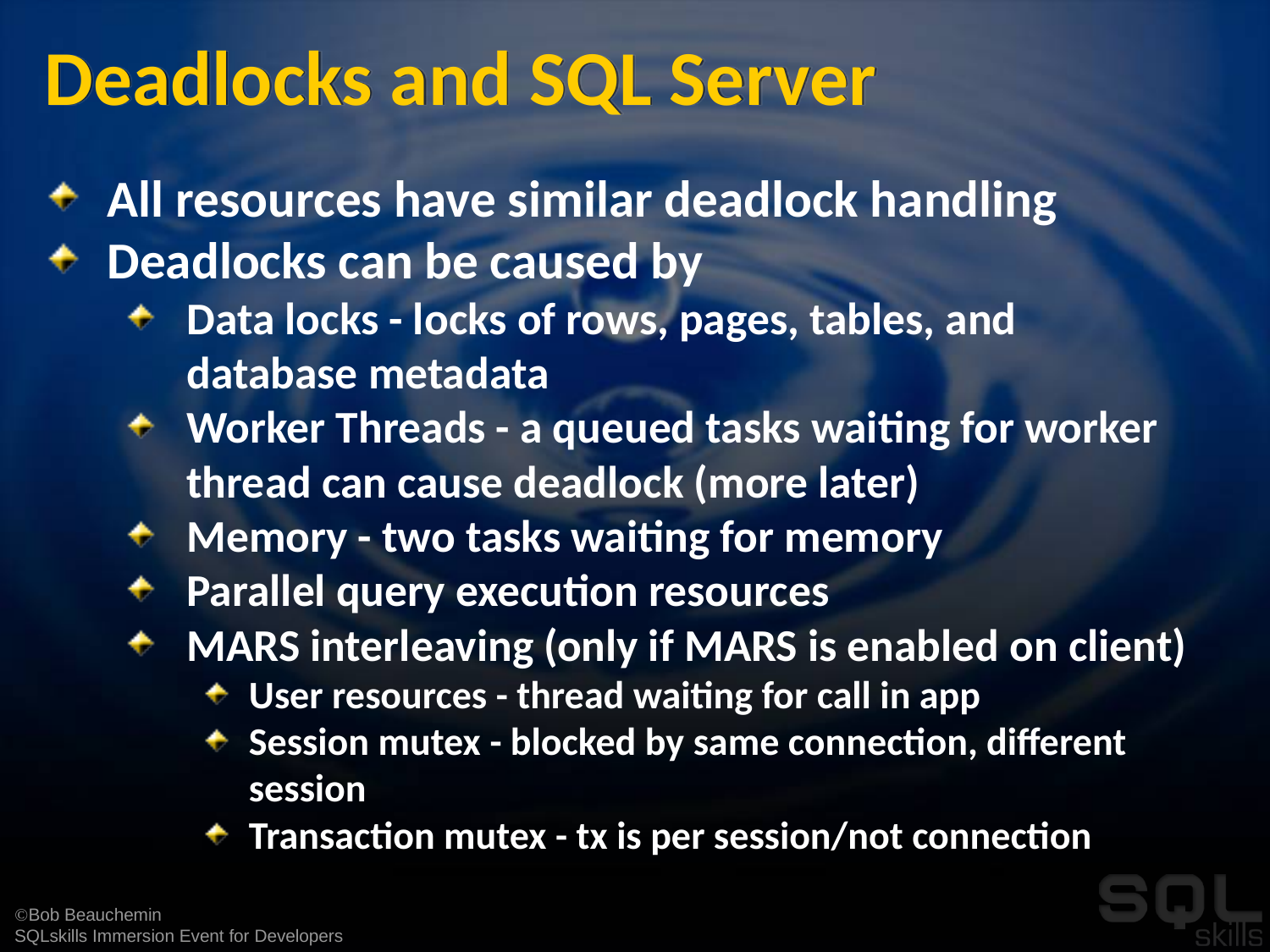

# Deadlocks and SQL Server
All resources have similar deadlock handling
Deadlocks can be caused by
Data locks - locks of rows, pages, tables, and database metadata
Worker Threads - a queued tasks waiting for worker thread can cause deadlock (more later)
Memory - two tasks waiting for memory
Parallel query execution resources
MARS interleaving (only if MARS is enabled on client)
User resources - thread waiting for call in app
Session mutex - blocked by same connection, different session
Transaction mutex - tx is per session/not connection